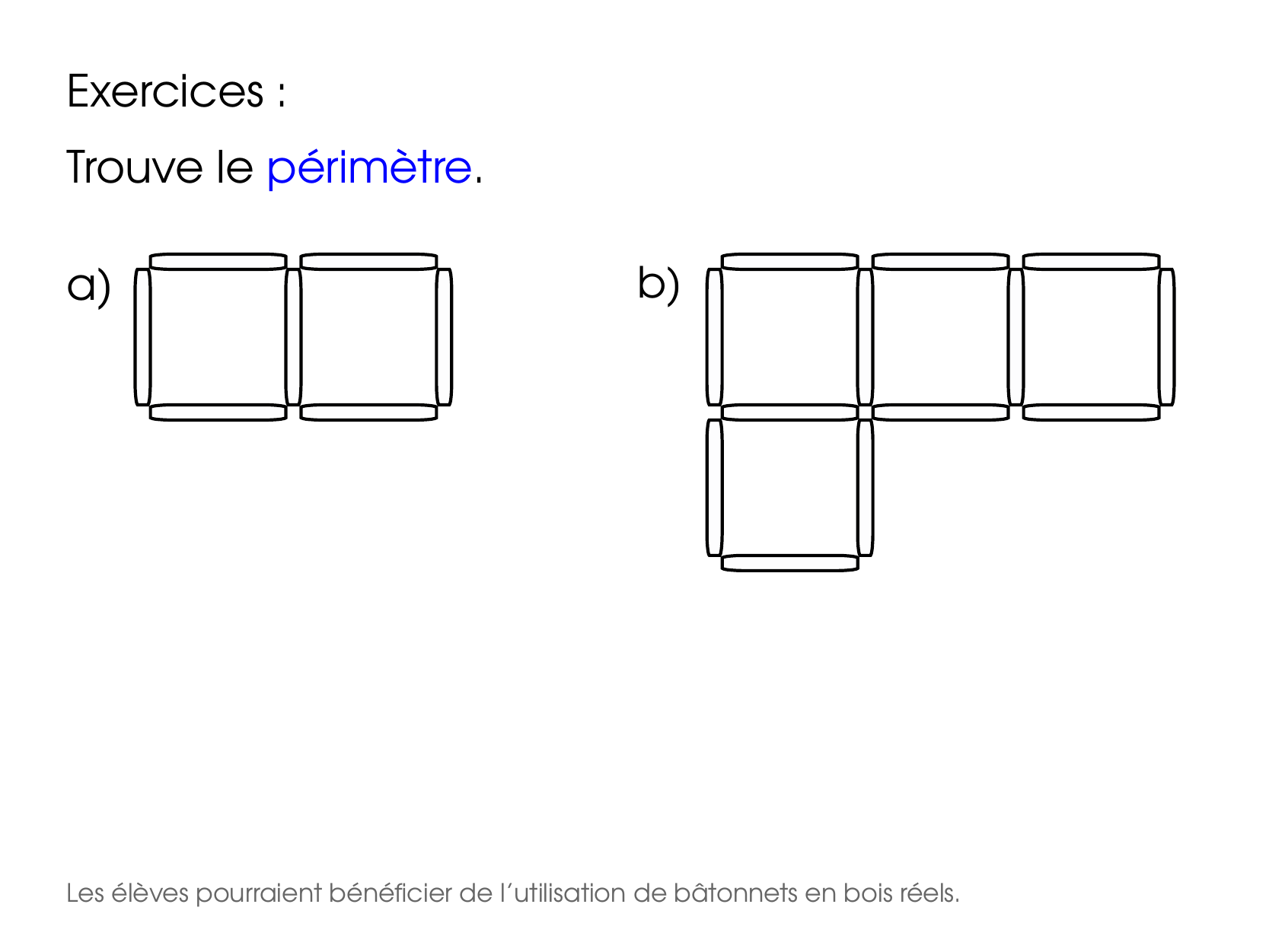

Exercices :
Trouve le périmètre.
a)

b)

Les élèves pourraient bénéficier de l’utilisation de bâtonnets en bois réels.